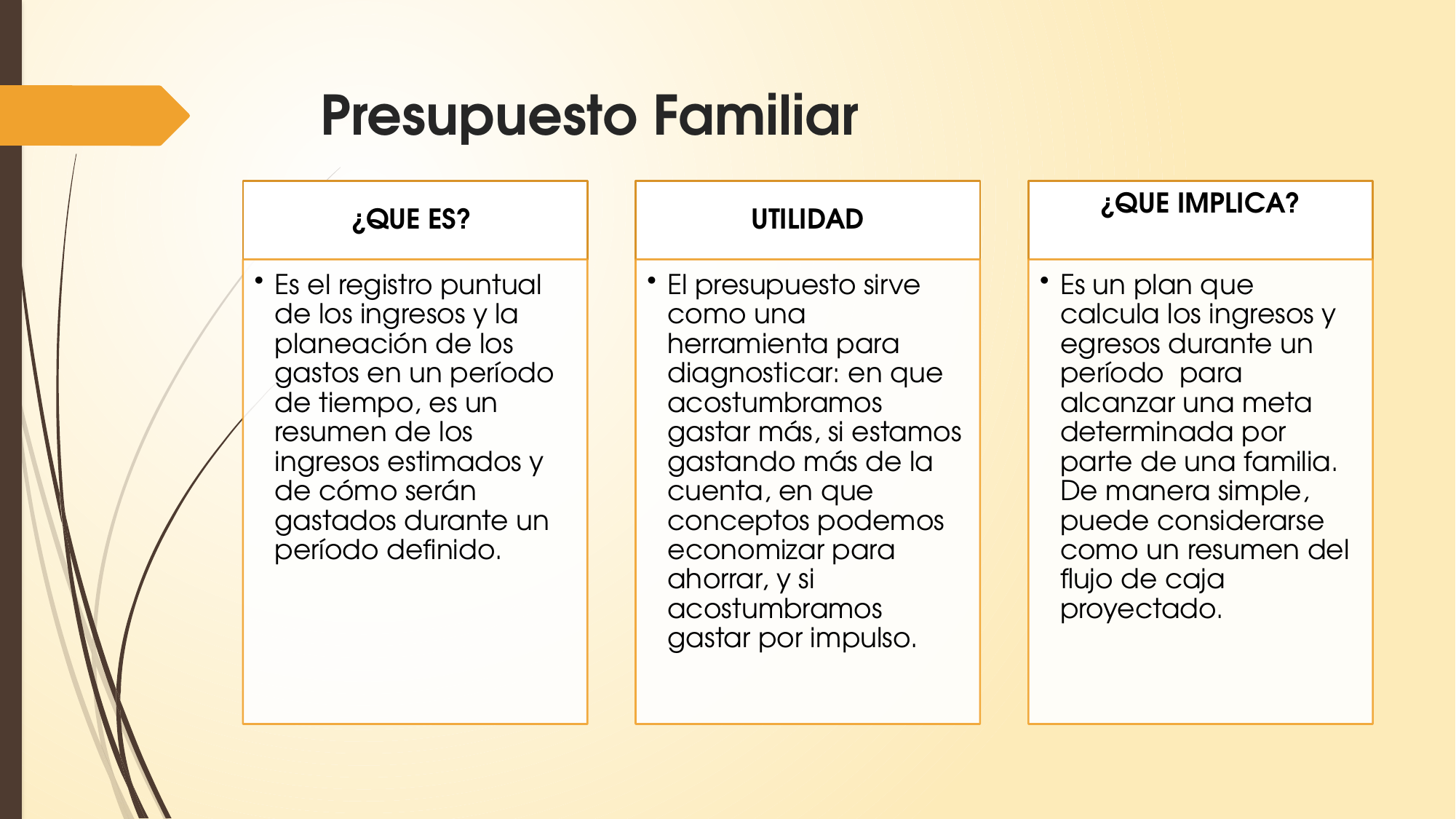

# Presupuesto Familiar
¿QUE ES?
Es el registro puntual de los ingresos y la planeación de los gastos en un período de tiempo, es un resumen de los ingresos estimados y de cómo serán gastados durante un período definido.
UTILIDAD
El presupuesto sirve como una herramienta para diagnosticar: en que acostumbramos gastar más, si estamos gastando más de la cuenta, en que conceptos podemos economizar para ahorrar, y si acostumbramos gastar por impulso.

¿QUE IMPLICA?
Es un plan que calcula los ingresos y egresos durante un período  para alcanzar una meta determinada por parte de una familia. De manera simple, puede considerarse como un resumen del flujo de caja proyectado.